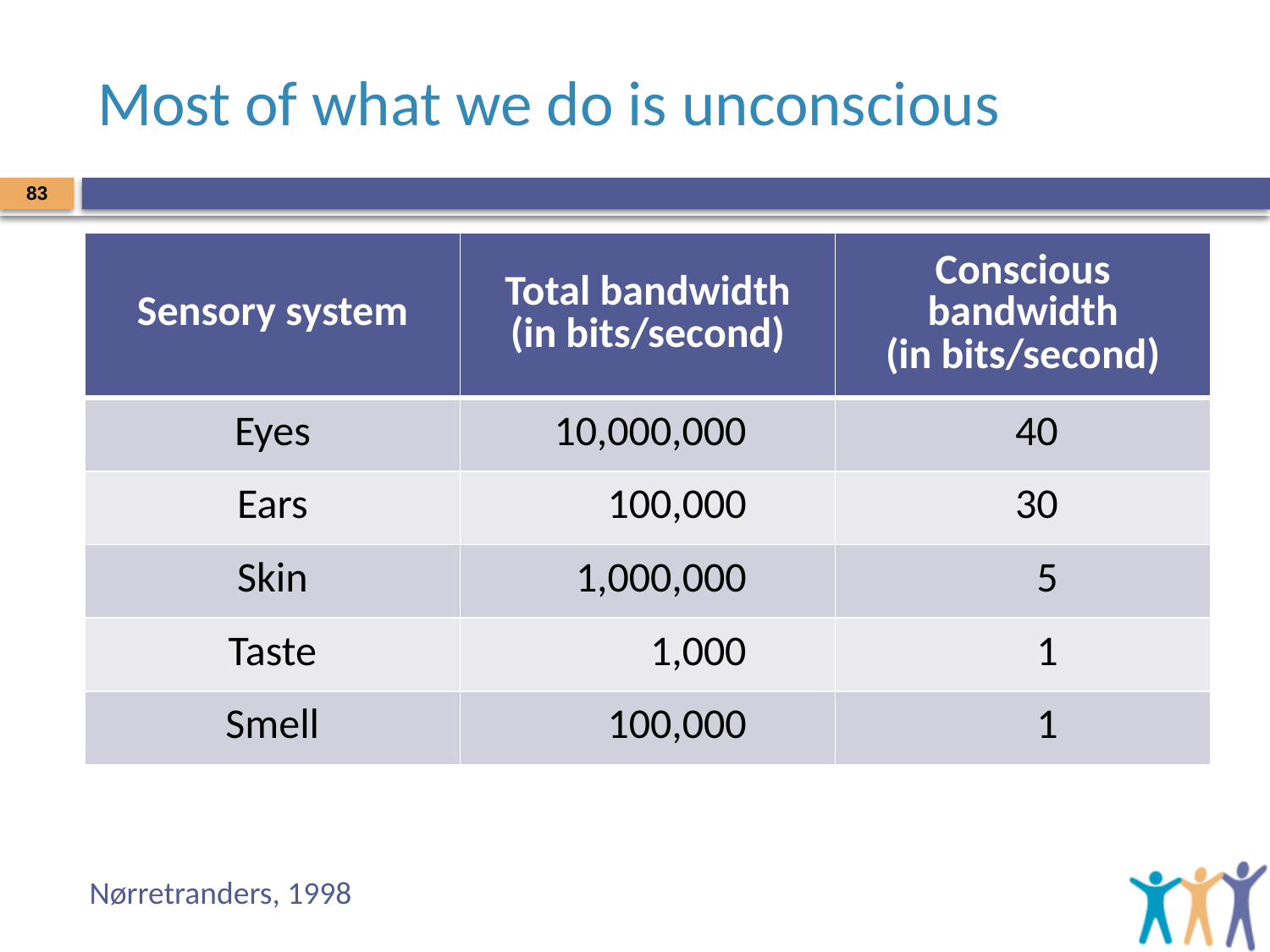

# Most of what we do is unconscious
83

| Sensory system | Total bandwidth (in bits/second) | Conscious bandwidth (in bits/second) |
| --- | --- | --- |
| Eyes | 10,000,000 | 40 |
| Ears | 100,000 | 30 |
| Skin | 1,000,000 | 5 |
| Taste | 1,000 | 1 |
| Smell | 100,000 | 1 |
Nørretranders, 1998